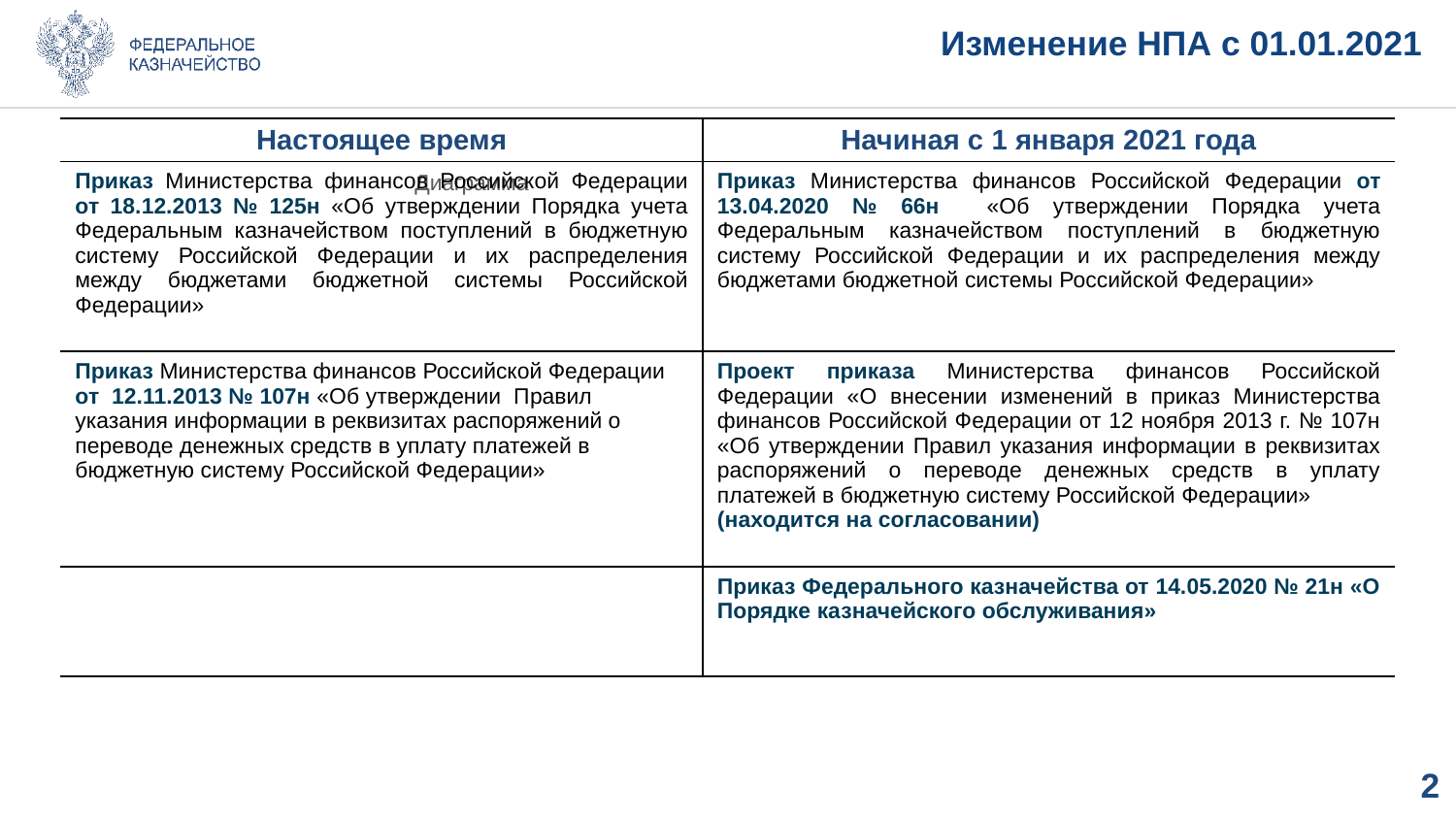

# Изменение НПА с 01.01.2021
| Настоящее время | Начиная с 1 января 2021 года |
| --- | --- |
| Приказ Министерства финансов Российской Федерации от 18.12.2013 № 125н «Об утверждении Порядка учета Федеральным казначейством поступлений в бюджетную систему Российской Федерации и их распределения между бюджетами бюджетной системы Российской Федерации» | Приказ Министерства финансов Российской Федерации от 13.04.2020 № 66н «Об утверждении Порядка учета Федеральным казначейством поступлений в бюджетную систему Российской Федерации и их распределения между бюджетами бюджетной системы Российской Федерации» |
| Приказ Министерства финансов Российской Федерации от 12.11.2013 № 107н «Об утверждении Правил указания информации в реквизитах распоряжений о переводе денежных средств в уплату платежей в бюджетную систему Российской Федерации» | Проект приказа Министерства финансов Российской Федерации «О внесении изменений в приказ Министерства финансов Российской Федерации от 12 ноября 2013 г. № 107н «Об утверждении Правил указания информации в реквизитах распоряжений о переводе денежных средств в уплату платежей в бюджетную систему Российской Федерации» (находится на согласовании) |
|  | Приказ Федерального казначейства от 14.05.2020 № 21н «О Порядке казначейского обслуживания» |

### Chart: Диаграмма

| Category |
|---|
2